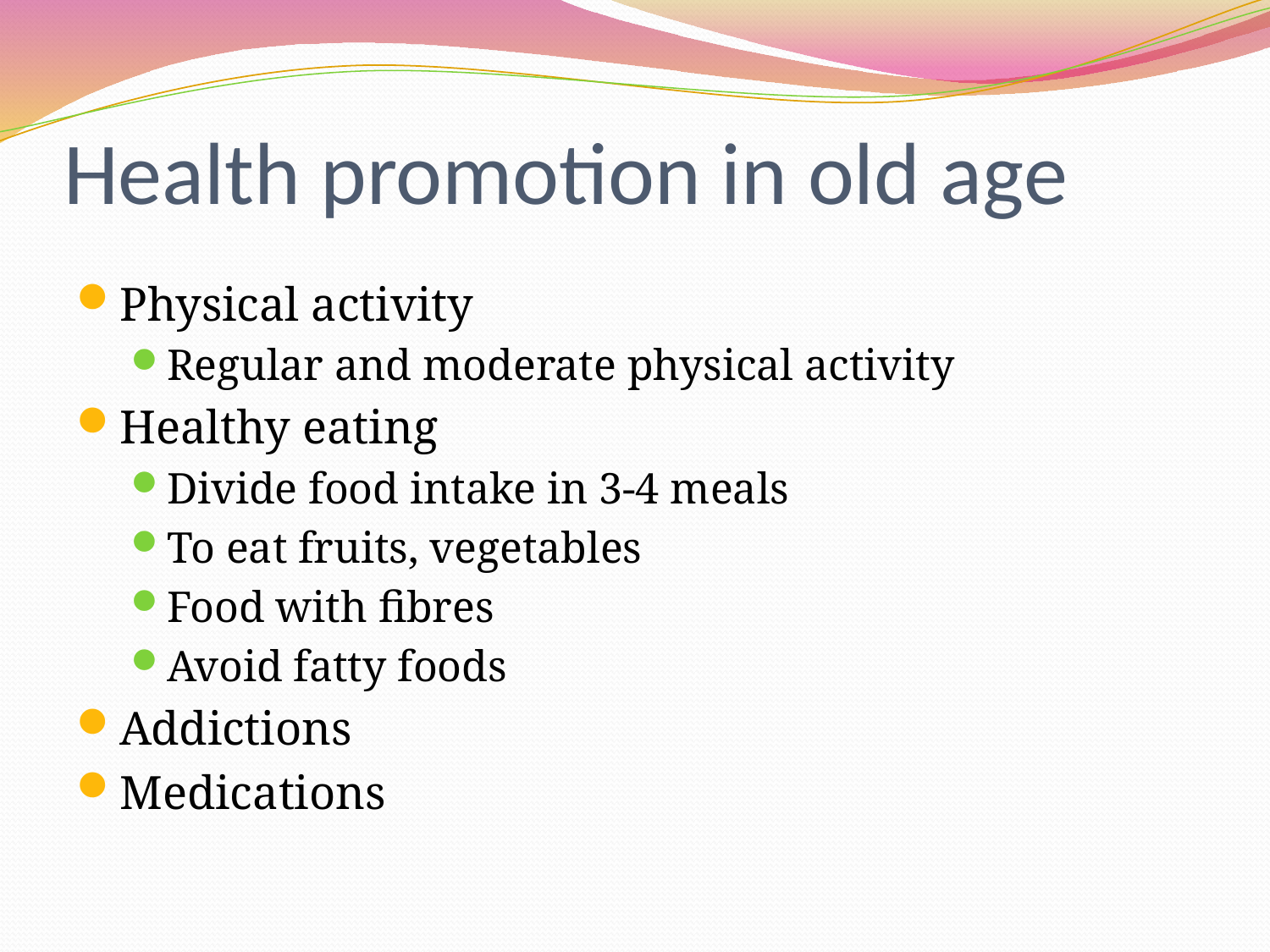

# Health promotion in old age
Physical activity
Regular and moderate physical activity
Healthy eating
Divide food intake in 3-4 meals
To eat fruits, vegetables
Food with fibres
Avoid fatty foods
Addictions
Medications